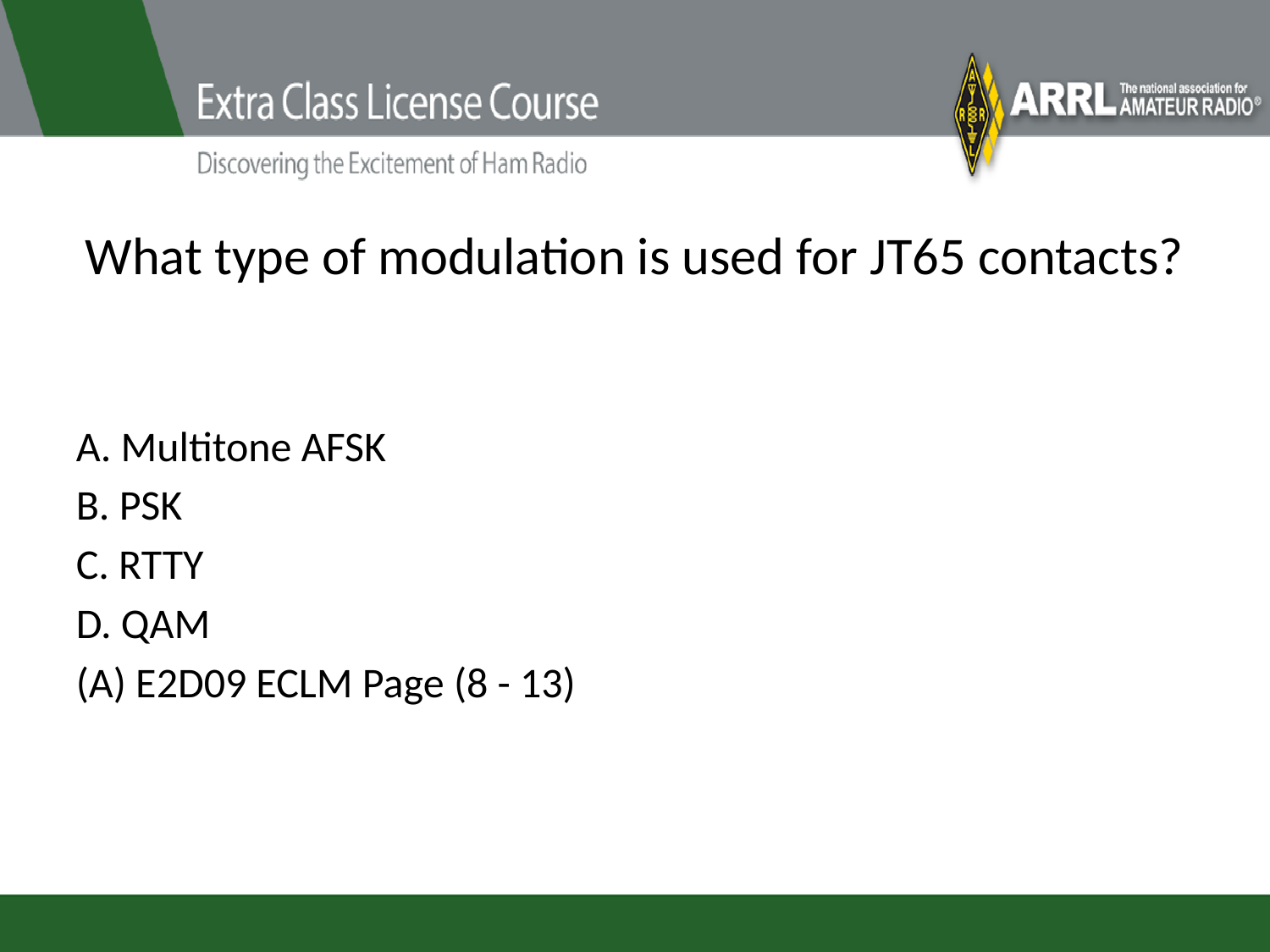

# What type of modulation is used for JT65 contacts?
A. Multitone AFSK
B. PSK
C. RTTY
D. QAM
(A) E2D09 ECLM Page (8 - 13)